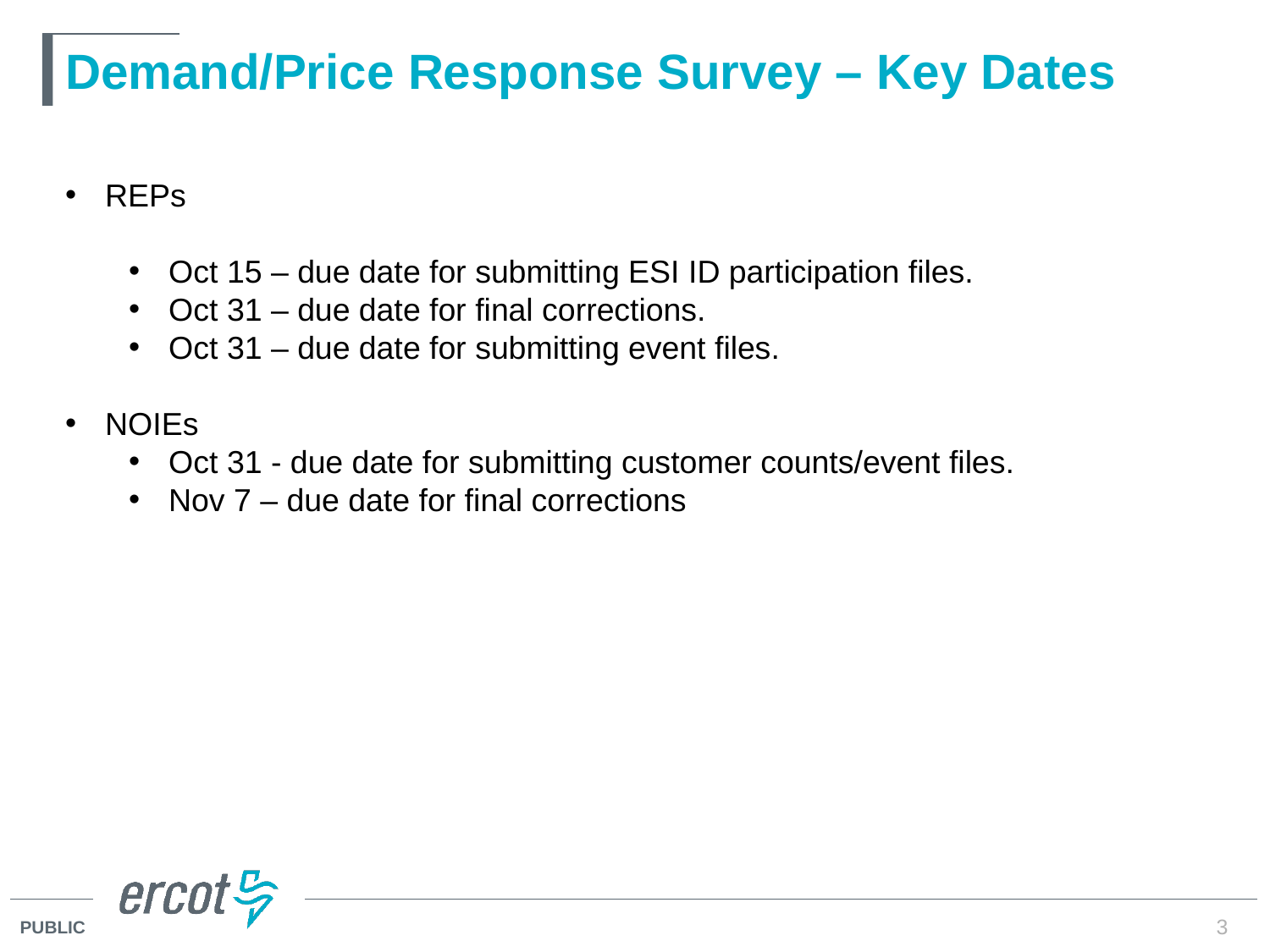

# Demand/Price Response Survey – Key Dates
REPs

Oct 15 – due date for submitting ESI ID participation files.
Oct 31 – due date for final corrections.
Oct 31 – due date for submitting event files.

NOIEs
Oct 31 - due date for submitting customer counts/event files.
Nov 7 – due date for final corrections

3